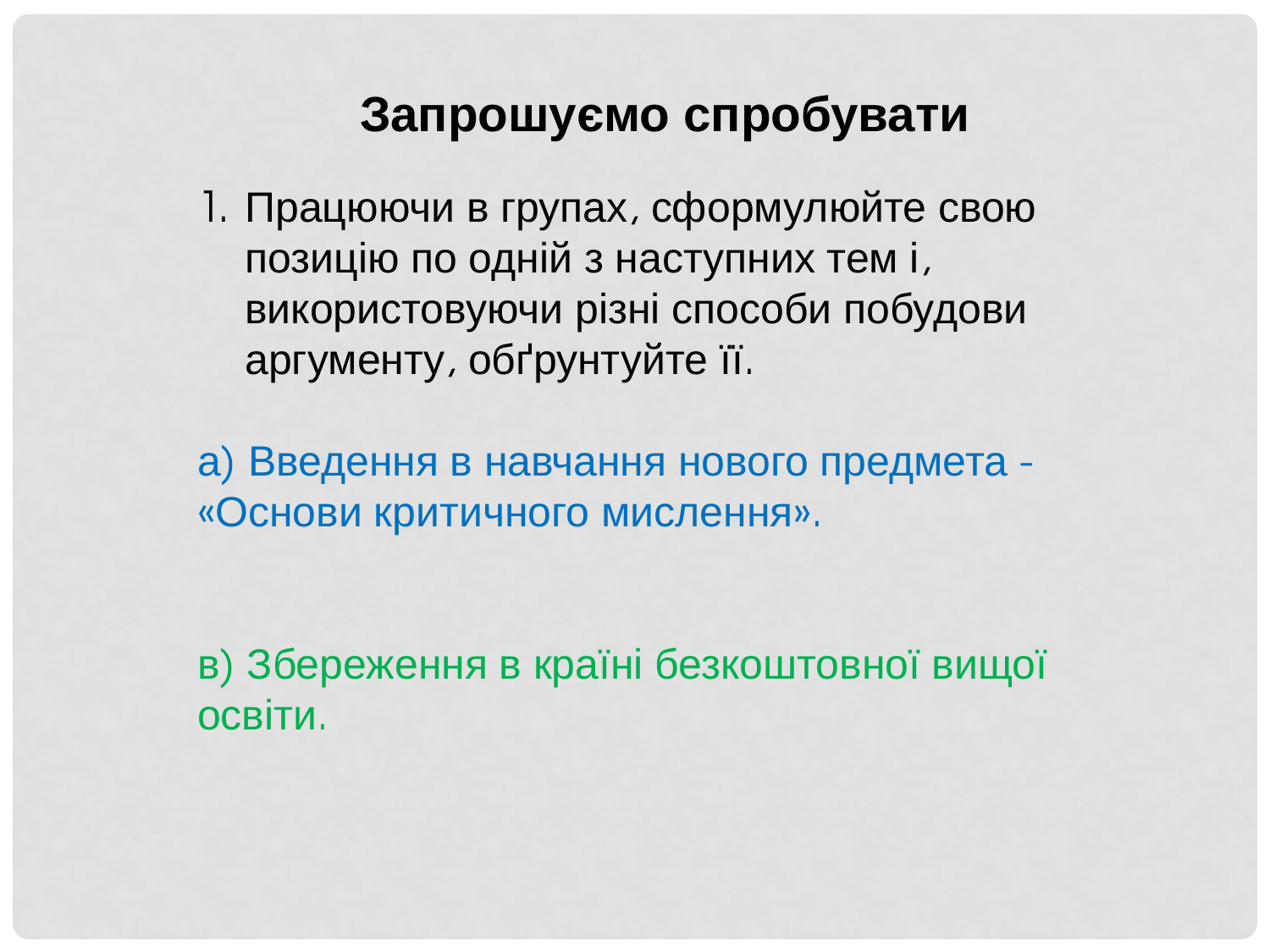

Запрошуємо спробувати

Працюючи в групах, сформулюйте свою позицію по одній з наступних тем і, використовуючи різні способи побудови аргументу, обґрунтуйте її.

а) Введення в навчання нового предмета - «Основи критичного мислення».

в) Збереження в країні безкоштовної вищої освіти.